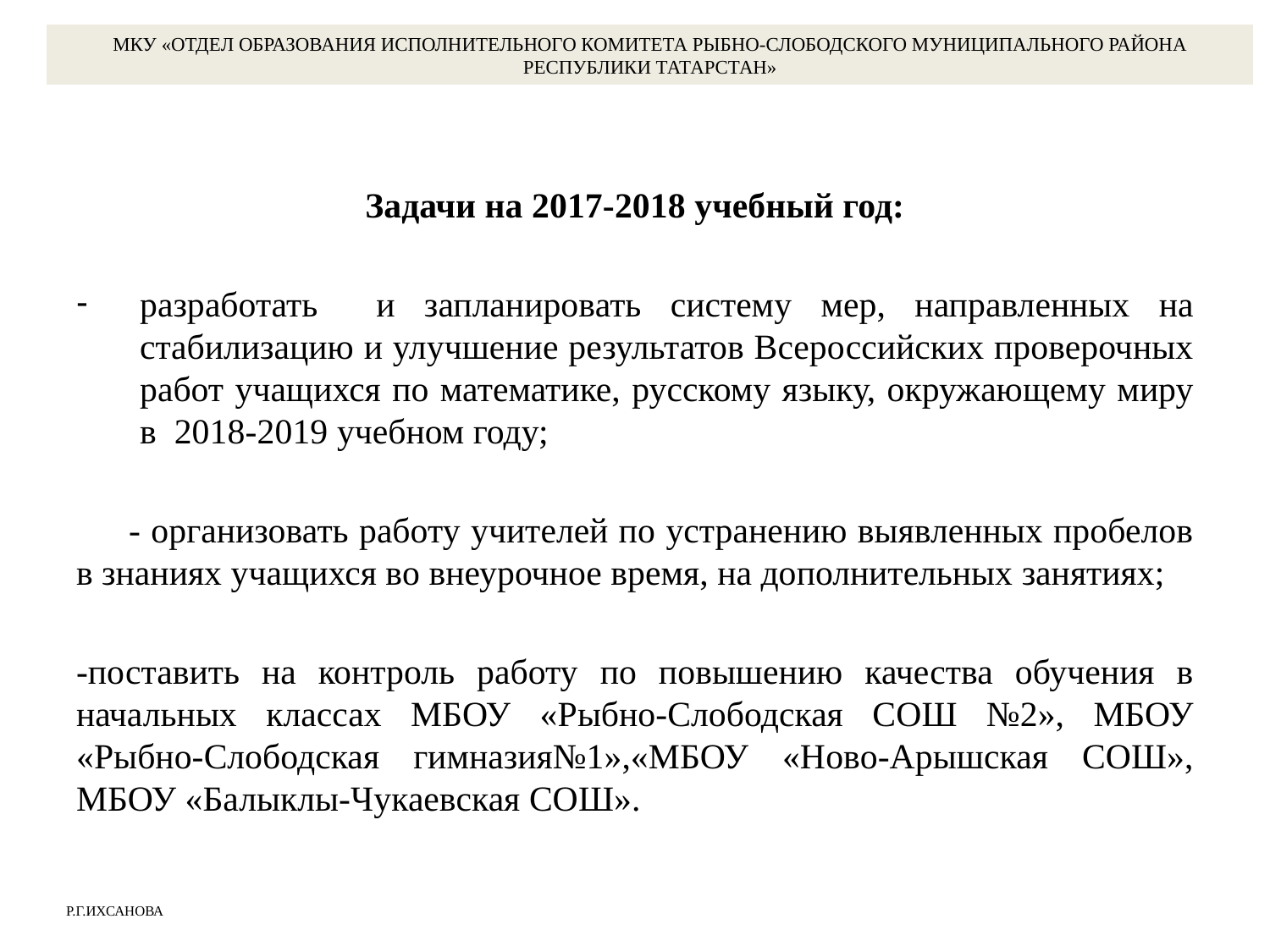

МКУ «ОТДЕЛ ОБРАЗОВАНИЯ ИСПОЛНИТЕЛЬНОГО КОМИТЕТА РЫБНО-СЛОБОДСКОГО МУНИЦИПАЛЬНОГО РАЙОНА РЕСПУБЛИКИ ТАТАРСТАН»
Задачи на 2017-2018 учебный год:

разработать  и запланировать систему мер, направленных на стабилизацию и улучшение результатов Всероссийских проверочных работ учащихся по математике, русскому языку, окружающему миру в  2018-2019 учебном году;

     - организовать работу учителей по устранению выявленных пробелов в знаниях учащихся во внеурочное время, на дополнительных занятиях;

-поставить на контроль работу по повышению качества обучения в начальных классах МБОУ «Рыбно-Слободская СОШ №2», МБОУ «Рыбно-Слободская гимназия№1»,«МБОУ «Ново-Арышская СОШ», МБОУ «Балыклы-Чукаевская СОШ».
Р.Г.ИХСАНОВА